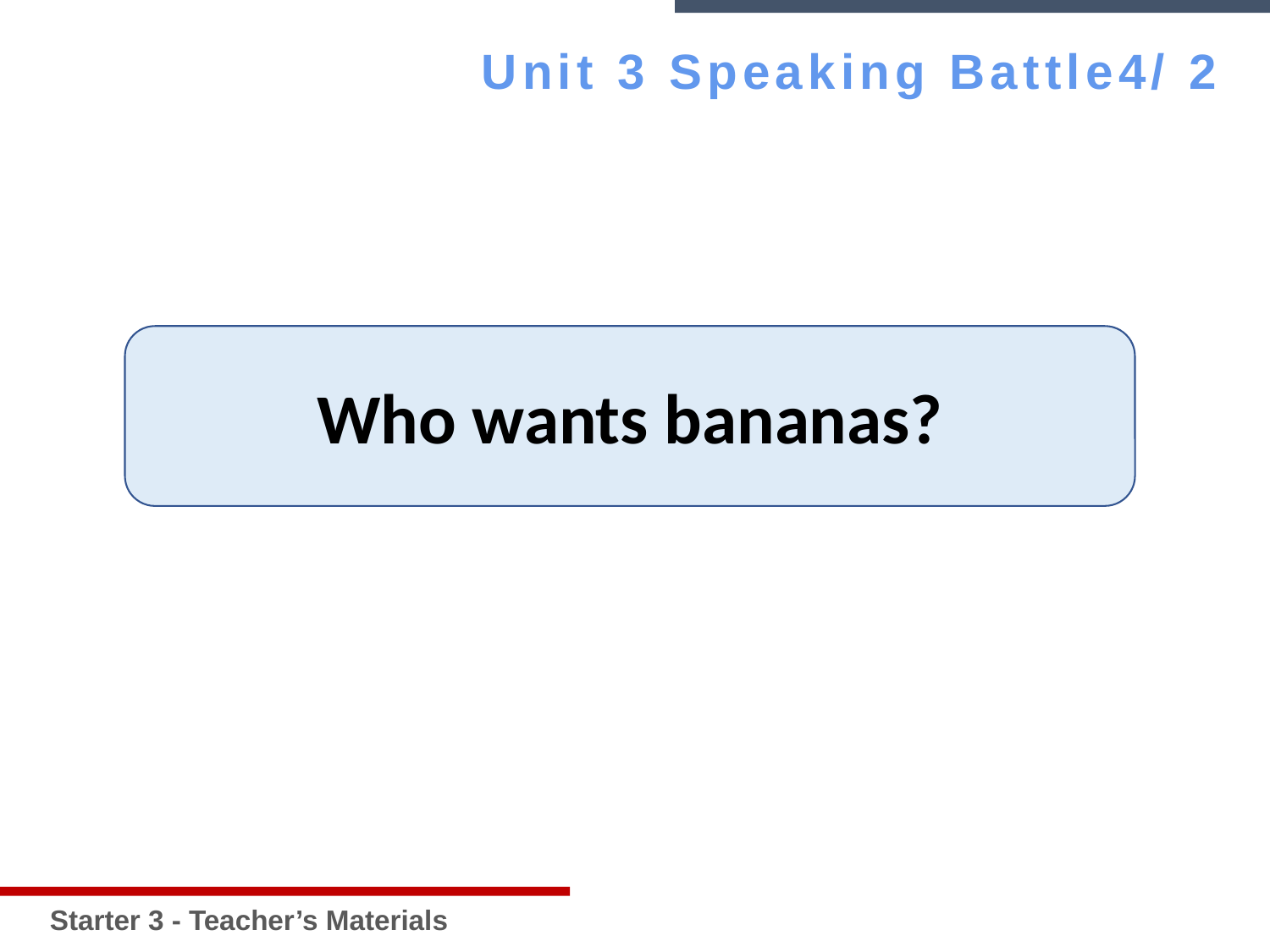

Starter 3 - Teacher’s Materials
Unit 3 Speaking Battle4/ 2
Who wants bananas?